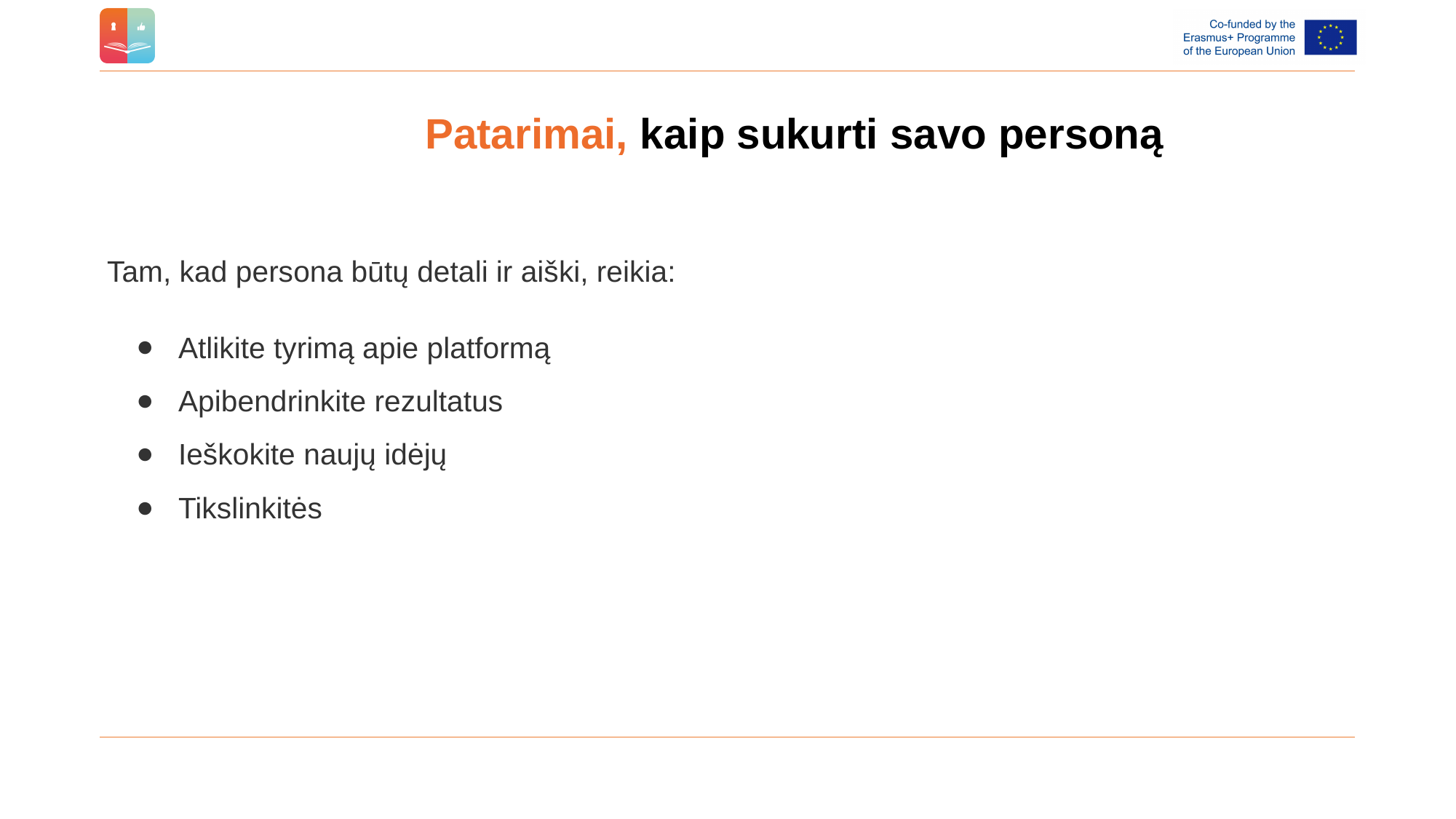

# Patarimai, kaip sukurti savo personą

Tam, kad persona būtų detali ir aiški, reikia:
Atlikite tyrimą apie platformą
Apibendrinkite rezultatus
Ieškokite naujų idėjų
Tikslinkitės